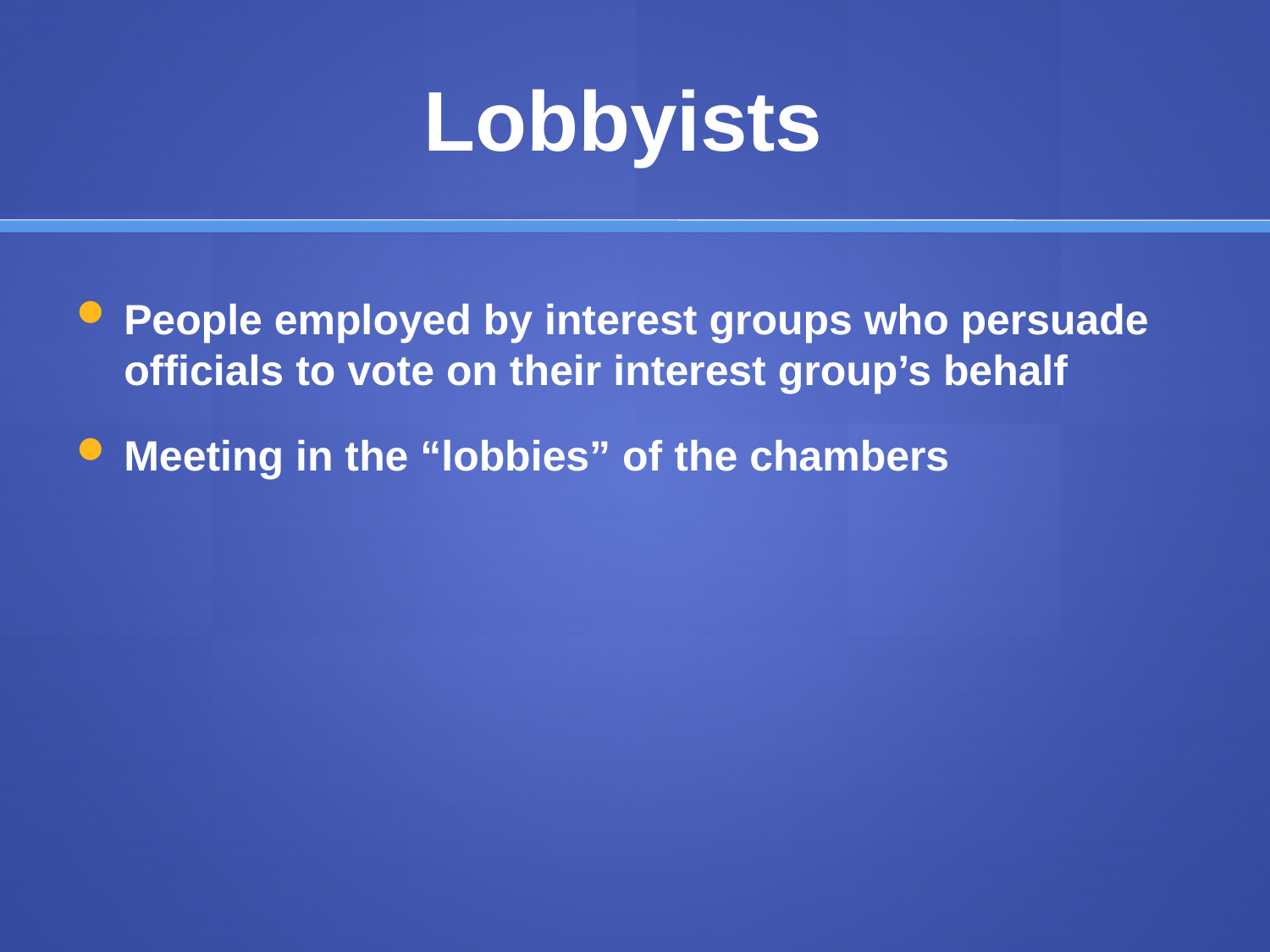

# Lobbyists
People employed by interest groups who persuade officials to vote on their interest group’s behalf
Meeting in the “lobbies” of the chambers